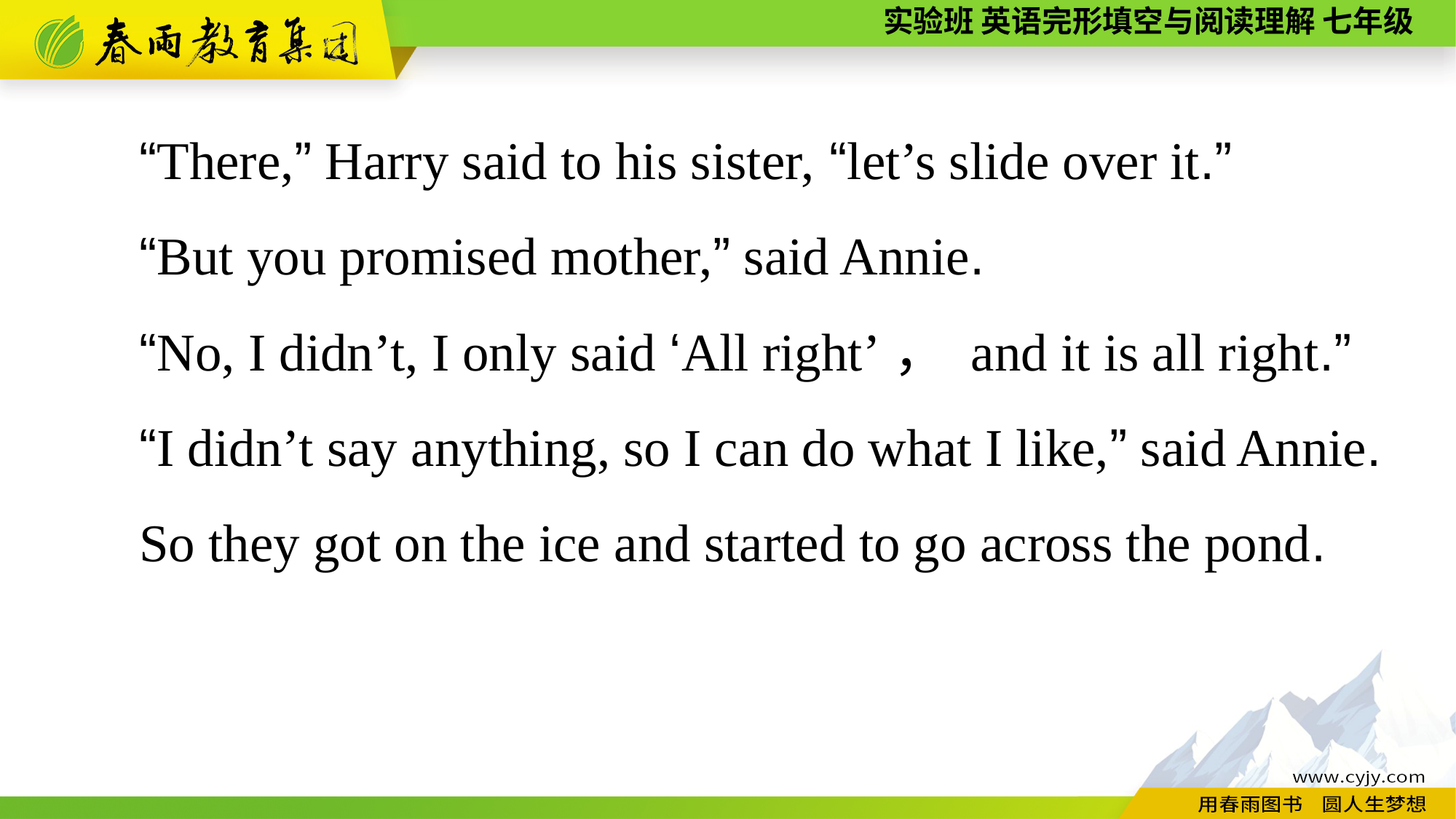

“There,” Harry said to his sister, “let’s slide over it.”
“But you promised mother,” said Annie.
“No, I didn’t, I only said ‘All right’， and it is all right.”
“I didn’t say anything, so I can do what I like,” said Annie.
So they got on the ice and started to go across the pond.